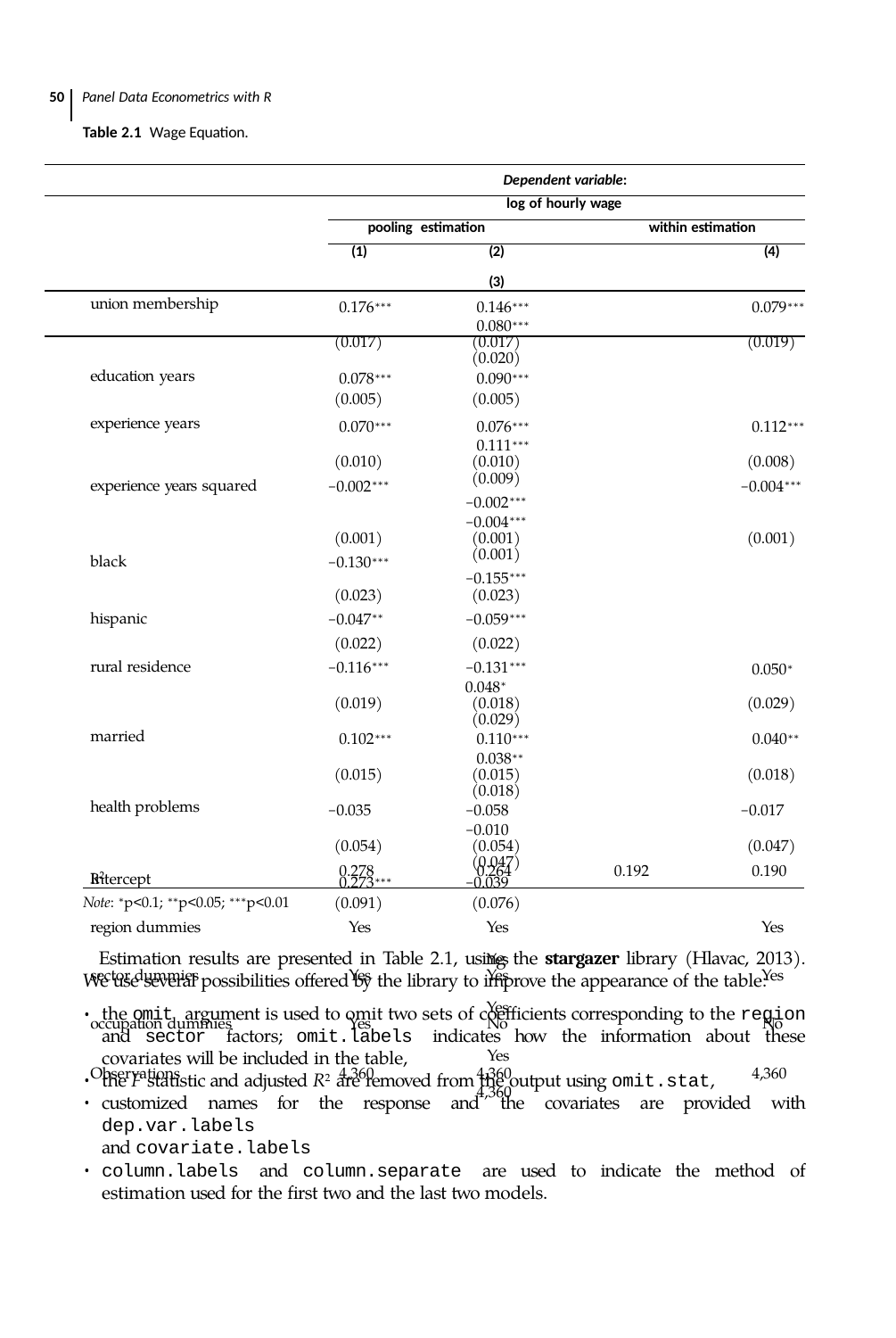

| 50 Panel Data Econometrics with R Table 2.1 Wage Equation. |  |  |  |
| --- | --- | --- | --- |
|  |  | Dependent variable: |  |
|  |  | log of hourly wage |  |
|  | pooling | estimation within | estimation |
|  | (1) | (2) (3) | (4) |
| union membership | 0.176∗∗∗ | 0.146∗∗∗ 0.080∗∗∗ | 0.079∗∗∗ |
|  | (0.017) | (0.017) (0.020) | (0.019) |
| education years | 0.078∗∗∗ | 0.090∗∗∗ |  |
|  | (0.005) | (0.005) |  |
| experience years | 0.070∗∗∗ | 0.076∗∗∗ 0.111∗∗∗ | 0.112∗∗∗ |
| experience years squared | (0.010) −0.002∗∗∗ | (0.010) (0.009) −0.002∗∗∗ −0.004∗∗∗ | (0.008) −0.004∗∗∗ |
| black | (0.001) −0.130∗∗∗ | (0.001) (0.001) −0.155∗∗∗ | (0.001) |
| hispanic | (0.023) −0.047∗∗ | (0.023) −0.059∗∗∗ |  |
| rural residence | (0.022) −0.116∗∗∗ | (0.022) −0.131∗∗∗ 0.048∗ | 0.050∗ |
|  | (0.019) | (0.018) (0.029) | (0.029) |
| married | 0.102∗∗∗ | 0.110∗∗∗ 0.038∗∗ | 0.040∗∗ |
|  | (0.015) | (0.015) (0.018) | (0.018) |
| health problems | −0.035 | −0.058 −0.010 | −0.017 |
|  | (0.054) | (0.054) (0.047) | (0.047) |
| Intercept | 0.273∗∗∗ | −0.039 |  |
|  | (0.091) | (0.076) |  |
| region dummies | Yes | Yes Yes | Yes |
| sector dummies | Yes | Yes Yes | Yes |
| occupation dummies | Yes | No Yes | No |
| Observations | 4,360 | 4,360 4,360 | 4,360 |

R2
0.278
0.264
0.192
0.190

Note: ∗p<0.1; ∗∗p<0.05; ∗∗∗p<0.01

Estimation results are presented in Table 2.1, using the stargazer library (Hlavac, 2013). We use several possibilities offered by the library to improve the appearance of the table:
the omit argument is used to omit two sets of coeﬃcients corresponding to the region and sector factors; omit.labels indicates how the information about these covariates will be included in the table,
the F statistic and adjusted R2 are removed from the output using omit.stat,
customized names for the response and the covariates are provided with dep.var.labels
and covariate.labels
column.labels and column.separate are used to indicate the method of estimation used for the ﬁrst two and the last two models.